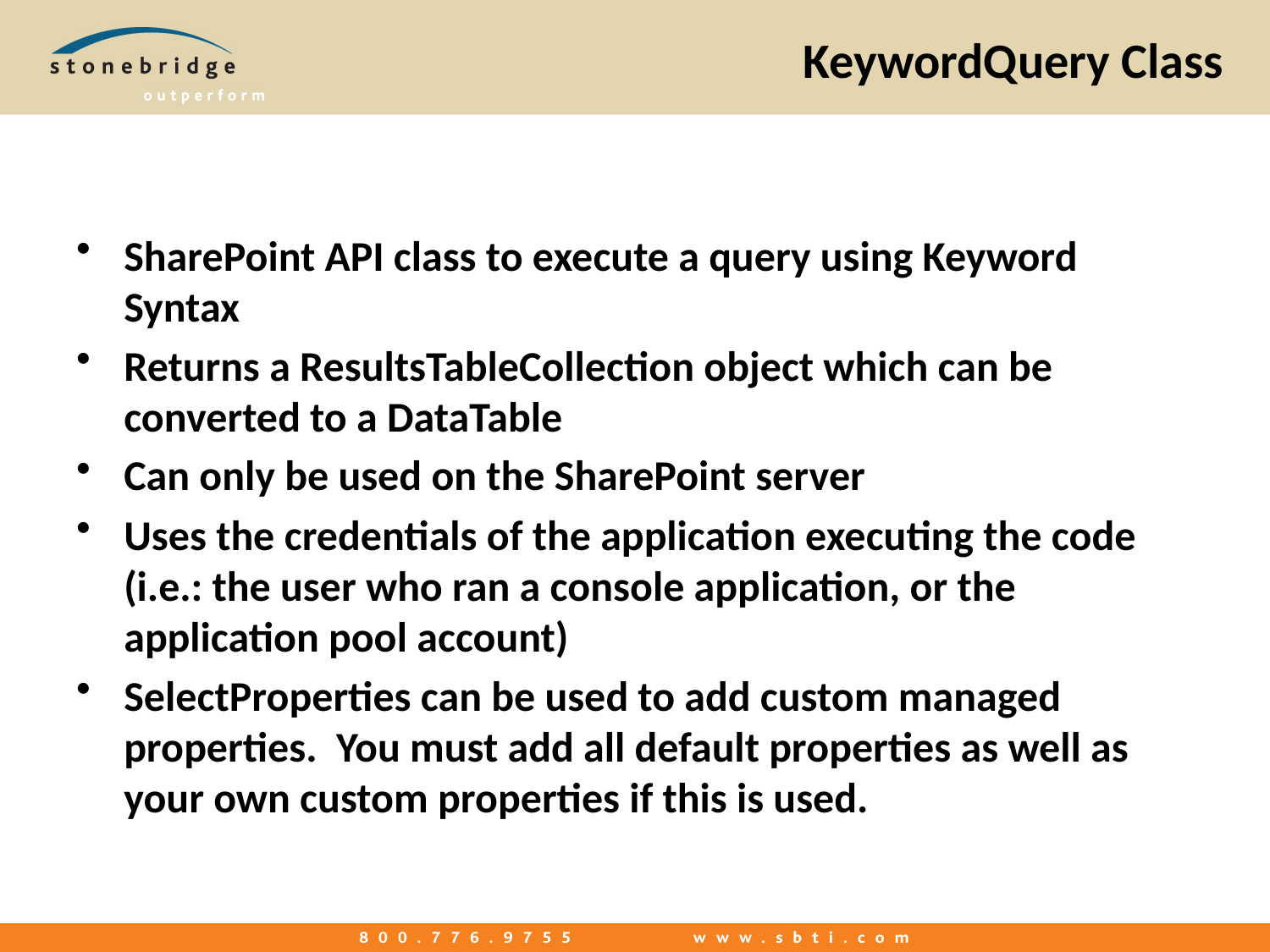

# KeywordQuery Class
SharePoint API class to execute a query using Keyword Syntax
Returns a ResultsTableCollection object which can be converted to a DataTable
Can only be used on the SharePoint server
Uses the credentials of the application executing the code (i.e.: the user who ran a console application, or the application pool account)
SelectProperties can be used to add custom managed properties.  You must add all default properties as well as your own custom properties if this is used.